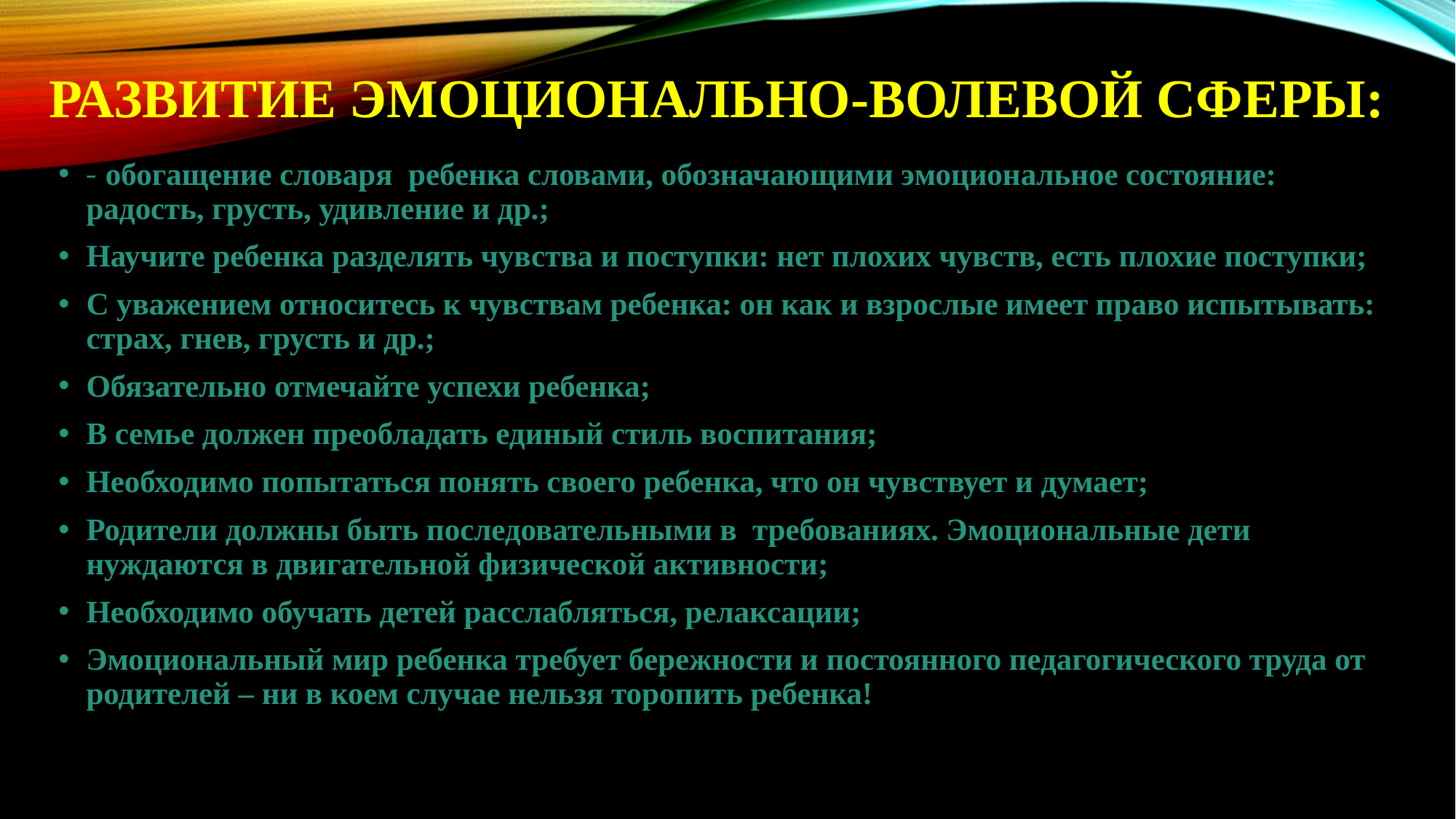

# РАЗВИТИЕ ЭМОЦИОНАЛЬНО-ВОЛЕВОЙ СФЕРЫ:
- обогащение словаря  ребенка словами, обозначающими эмоциональное состояние: радость, грусть, удивление и др.;
Научите ребенка разделять чувства и поступки: нет плохих чувств, есть плохие поступки;
С уважением относитесь к чувствам ребенка: он как и взрослые имеет право испытывать: страх, гнев, грусть и др.;
Обязательно отмечайте успехи ребенка;
В семье должен преобладать единый стиль воспитания;
Необходимо попытаться понять своего ребенка, что он чувствует и думает;
Родители должны быть последовательными в  требованиях. Эмоциональные дети нуждаются в двигательной физической активности;
Необходимо обучать детей расслабляться, релаксации;
Эмоциональный мир ребенка требует бережности и постоянного педагогического труда от родителей – ни в коем случае нельзя торопить ребенка!